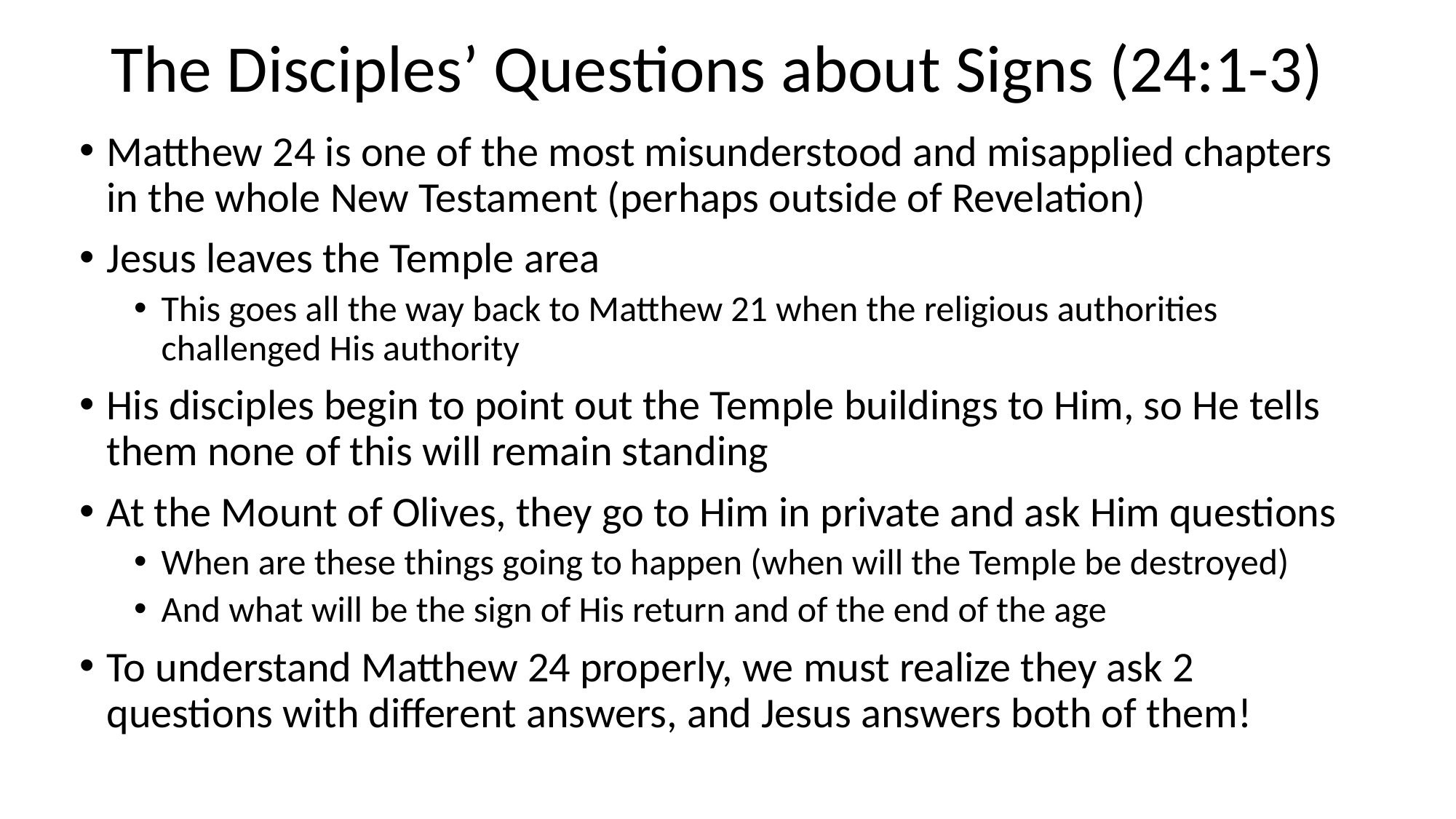

# The Disciples’ Questions about Signs (24:1-3)
Matthew 24 is one of the most misunderstood and misapplied chapters in the whole New Testament (perhaps outside of Revelation)
Jesus leaves the Temple area
This goes all the way back to Matthew 21 when the religious authorities challenged His authority
His disciples begin to point out the Temple buildings to Him, so He tells them none of this will remain standing
At the Mount of Olives, they go to Him in private and ask Him questions
When are these things going to happen (when will the Temple be destroyed)
And what will be the sign of His return and of the end of the age
To understand Matthew 24 properly, we must realize they ask 2 questions with different answers, and Jesus answers both of them!